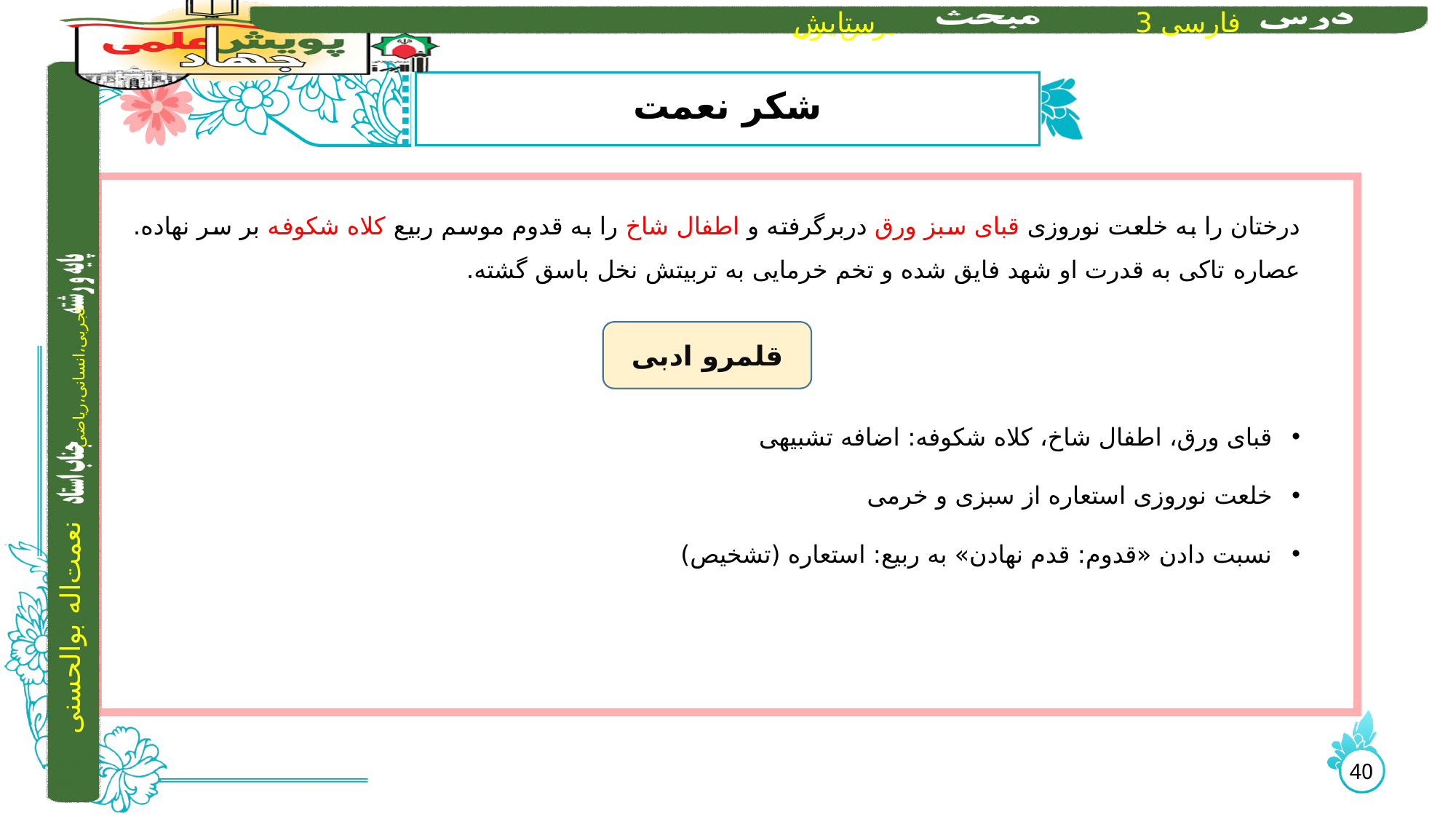

# شکر نعمت
درختان را به خلعت نوروزی قبای سبز ورق دربرگرفته و اطفال شاخ را به قدوم موسم ربیع کلاه شکوفه بر سر نهاده. عصاره‌ تاکی به قدرت او شهد فایق شده و تخم خرمایی به تربیتش نخل باسق گشته.
قبای ورق، اطفال شاخ، کلاه شکوفه: اضافه تشبیهی
خلعت نوروزی استعاره از سبزی و خرمی
نسبت دادن «قدوم: قدم نهادن» به ربیع: استعاره (تشخیص)